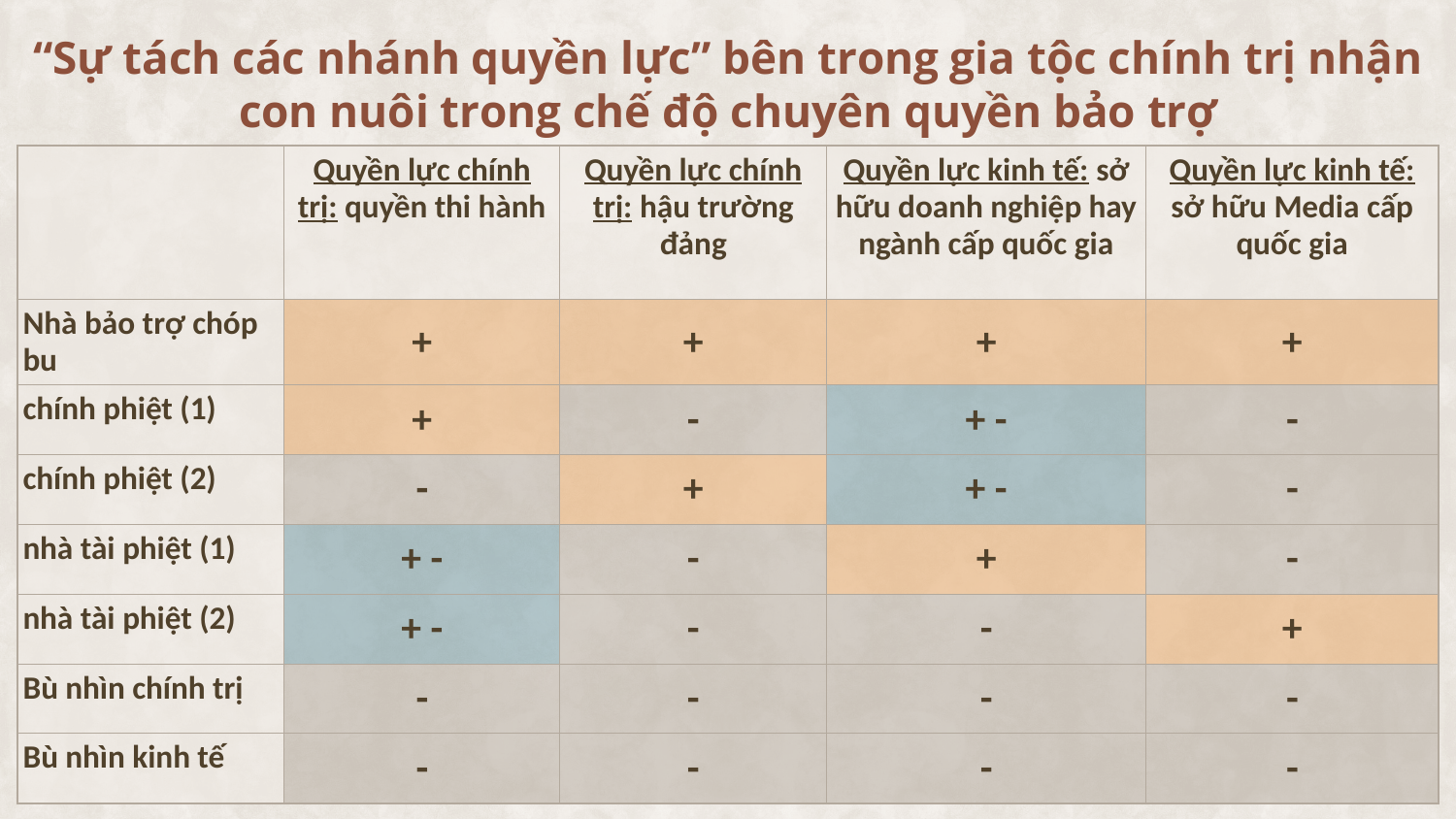

# “Sự tách các nhánh quyền lực” bên trong gia tộc chính trị nhận con nuôi trong chế độ chuyên quyền bảo trợ
|  | Quyền lực chính trị: quyền thi hành | Quyền lực chính trị: hậu trường đảng | Quyền lực kinh tế: sở hữu doanh nghiệp hay ngành cấp quốc gia | Quyền lực kinh tế: sở hữu Media cấp quốc gia |
| --- | --- | --- | --- | --- |
| Nhà bảo trợ chóp bu | + | + | + | + |
| chính phiệt (1) | + | - | + - | - |
| chính phiệt (2) | - | + | + - | - |
| nhà tài phiệt (1) | + - | - | + | - |
| nhà tài phiệt (2) | + - | - | - | + |
| Bù nhìn chính trị | - | - | - | - |
| Bù nhìn kinh tế | - | - | - | - |